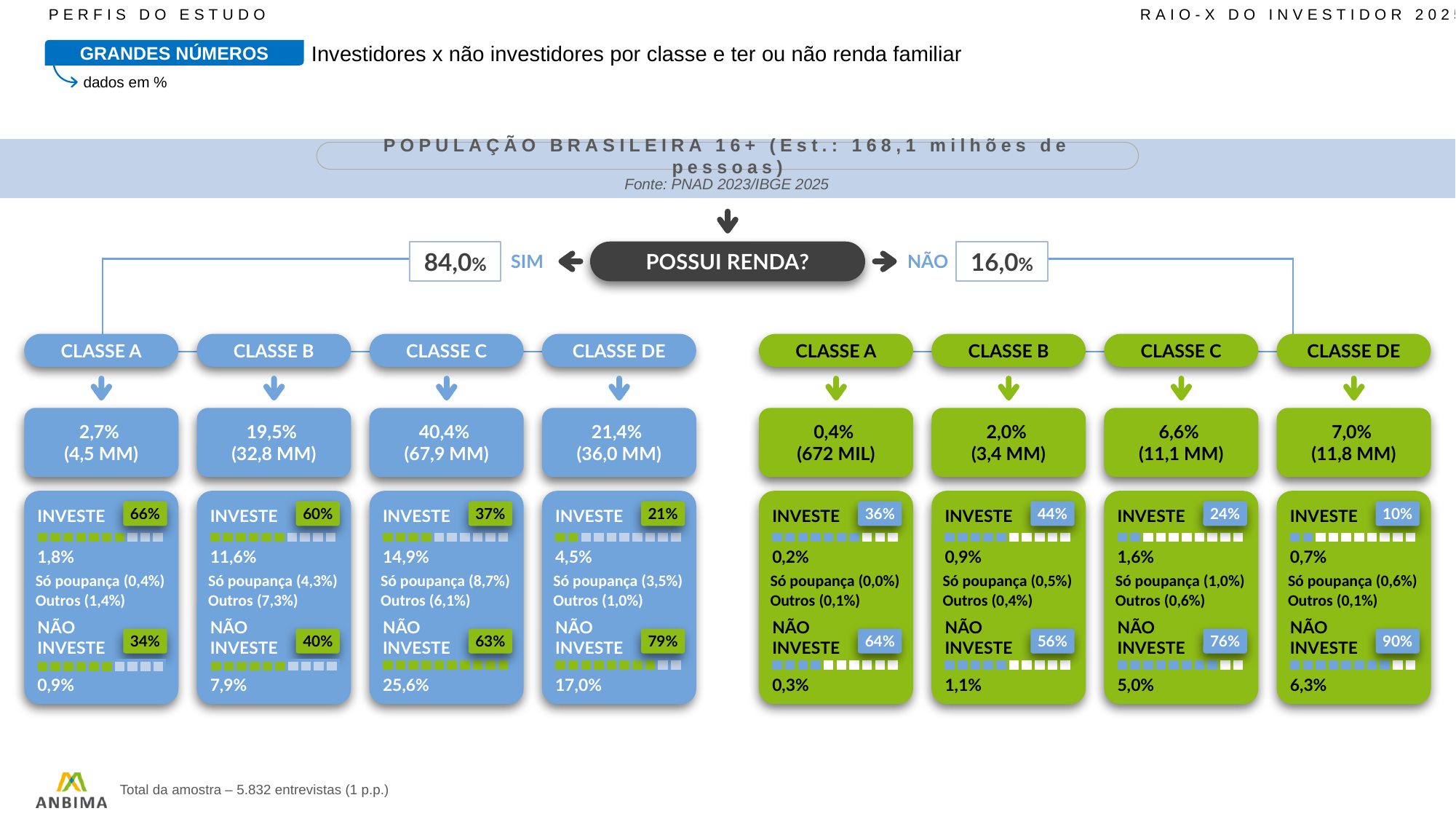

PERFIS DO ESTUDO								RAIO-X DO INVESTIDOR 2025
Investidores x não investidores por classe e ter ou não renda familiar
GRANDES NÚMEROS

dados em %

POPULAÇÃO BRASILEIRA 16+ (Est.: 168,1 milhões de pessoas)
Fonte: PNAD 2023/IBGE 2025

NÃO
84,0%
16,0%
POSSUI RENDA?
SIM

CLASSE A
CLASSE B
CLASSE C
CLASSE DE
CLASSE A
CLASSE B
CLASSE C
CLASSE DE

2,7%
(4,5 MM)
19,5%
(32,8 MM)
40,4%
(67,9 MM)
21,4%
(36,0 MM)
0,4%
(672 MIL)
2,0%
(3,4 MM)
6,6%
(11,1 MM)
7,0%
(11,8 MM)

INVESTE
INVESTE
INVESTE
INVESTE
INVESTE
INVESTE
INVESTE
INVESTE
66%
60%
37%
21%
36%
44%
24%
10%
|  |  |  |  |  |  |  |  |  |  |
| --- | --- | --- | --- | --- | --- | --- | --- | --- | --- |
|  |  |  |  |  |  |  |  |  |  |
| --- | --- | --- | --- | --- | --- | --- | --- | --- | --- |
|  |  |  |  |  |  |  |  |  |  |
| --- | --- | --- | --- | --- | --- | --- | --- | --- | --- |
|  |  |  |  |  |  |  |  |  |  |
| --- | --- | --- | --- | --- | --- | --- | --- | --- | --- |
|  |  |  |  |  |  |  |  |  |  |
| --- | --- | --- | --- | --- | --- | --- | --- | --- | --- |
|  |  |  |  |  |  |  |  |  |  |
| --- | --- | --- | --- | --- | --- | --- | --- | --- | --- |
|  |  |  |  |  |  |  |  |  |  |
| --- | --- | --- | --- | --- | --- | --- | --- | --- | --- |
|  |  |  |  |  |  |  |  |  |  |
| --- | --- | --- | --- | --- | --- | --- | --- | --- | --- |
1,8%
11,6%
14,9%
4,5%
0,2%
0,9%
1,6%
0,7%
Só poupança (0,4%)
Outros (1,4%)
Só poupança (4,3%)
Outros (7,3%)
Só poupança (8,7%)
Outros (6,1%)
Só poupança (3,5%)
Outros (1,0%)
Só poupança (0,0%)
Outros (0,1%)
Só poupança (0,5%)
Outros (0,4%)
Só poupança (1,0%)
Outros (0,6%)
Só poupança (0,6%)
Outros (0,1%)
NÃO
INVESTE
NÃO
INVESTE
NÃO
INVESTE
NÃO
INVESTE
NÃO
INVESTE
NÃO
INVESTE
NÃO
INVESTE
NÃO
INVESTE
34%
40%
63%
79%
64%
56%
76%
90%
|  |  |  |  |  |  |  |  |  |  |
| --- | --- | --- | --- | --- | --- | --- | --- | --- | --- |
|  |  |  |  |  |  |  |  |  |  |
| --- | --- | --- | --- | --- | --- | --- | --- | --- | --- |
|  |  |  |  |  |  |  |  |  |  |
| --- | --- | --- | --- | --- | --- | --- | --- | --- | --- |
|  |  |  |  |  |  |  |  |  |  |
| --- | --- | --- | --- | --- | --- | --- | --- | --- | --- |
|  |  |  |  |  |  |  |  |  |  |
| --- | --- | --- | --- | --- | --- | --- | --- | --- | --- |
|  |  |  |  |  |  |  |  |  |  |
| --- | --- | --- | --- | --- | --- | --- | --- | --- | --- |
|  |  |  |  |  |  |  |  |  |  |
| --- | --- | --- | --- | --- | --- | --- | --- | --- | --- |
|  |  |  |  |  |  |  |  |  |  |
| --- | --- | --- | --- | --- | --- | --- | --- | --- | --- |
0,9%
7,9%
25,6%
17,0%
0,3%
1,1%
5,0%
6,3%
Total da amostra – 5.832 entrevistas (1 p.p.)